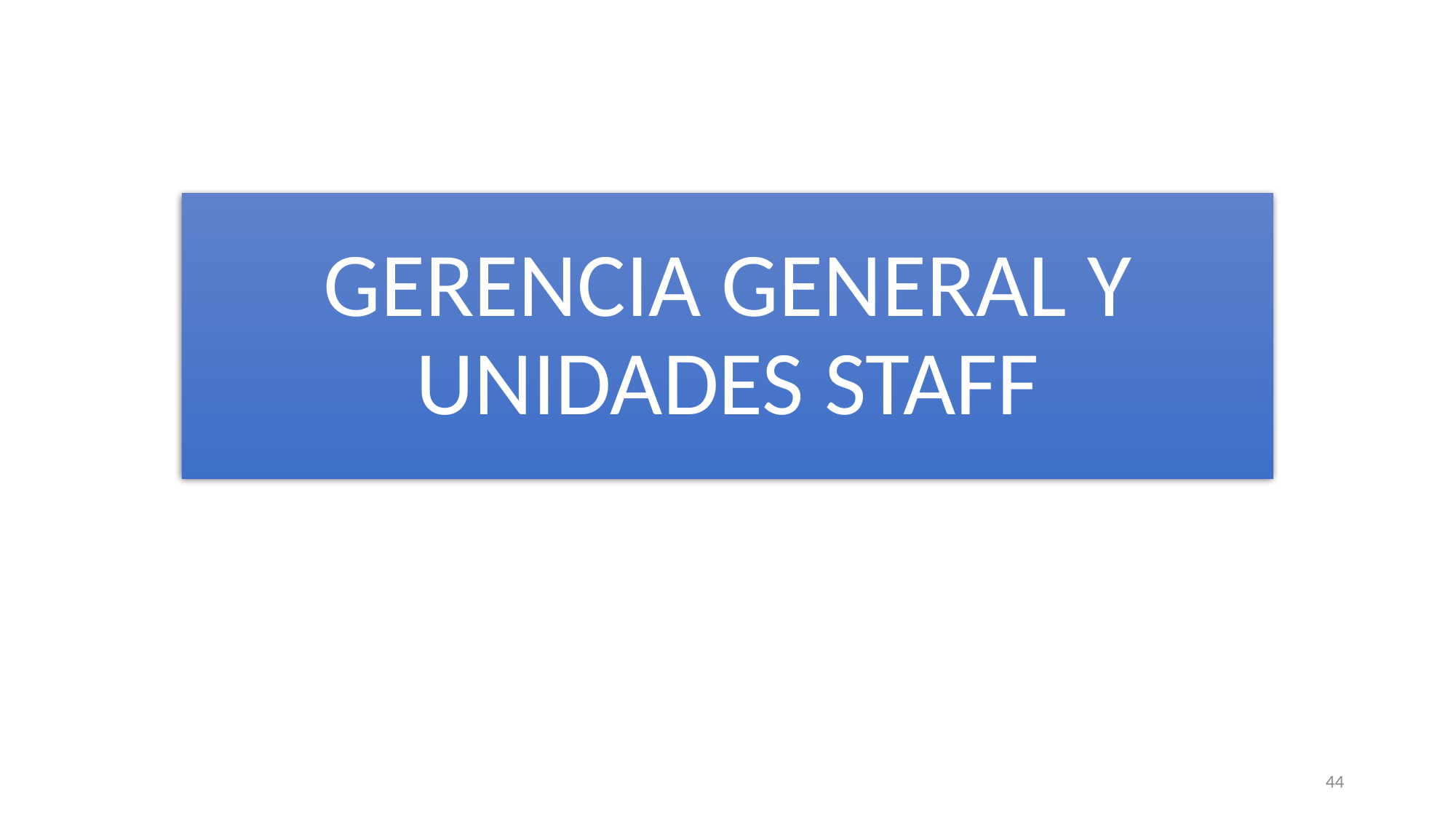

# GERENCIA GENERAL Y UNIDADES STAFF
44